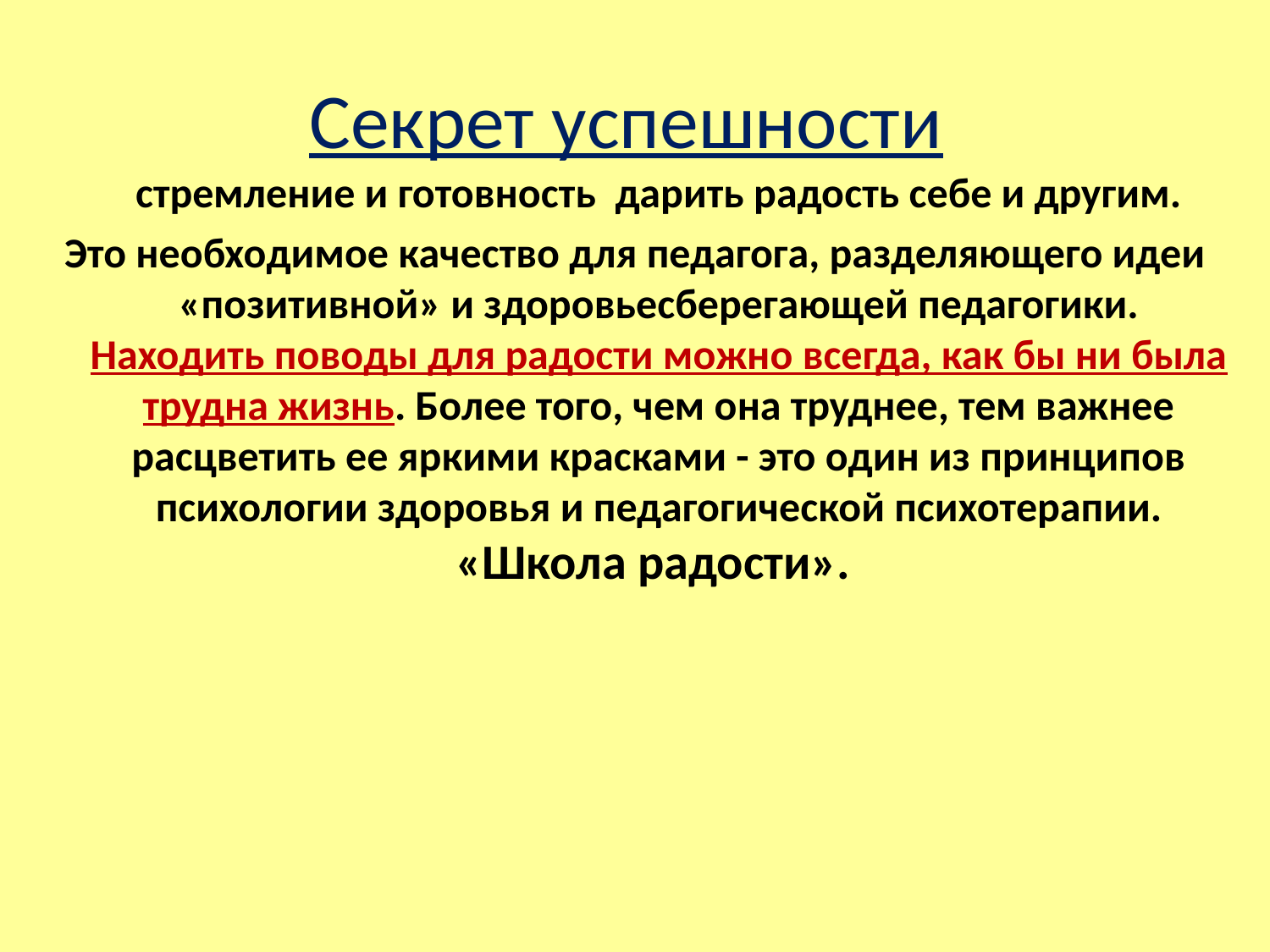

# Секрет успешности
      стремление и готовность  дарить радость себе и другим.
Это необходимое качество для педагога, разделяющего идеи «позитивной» и здоровьесберегающей педагогики. Находить поводы для радости можно всегда, как бы ни была трудна жизнь. Более того, чем она труднее, тем важнее расцветить ее яркими красками - это один из принципов психологии здоровья и педагогической психотерапии. «Школа радости».